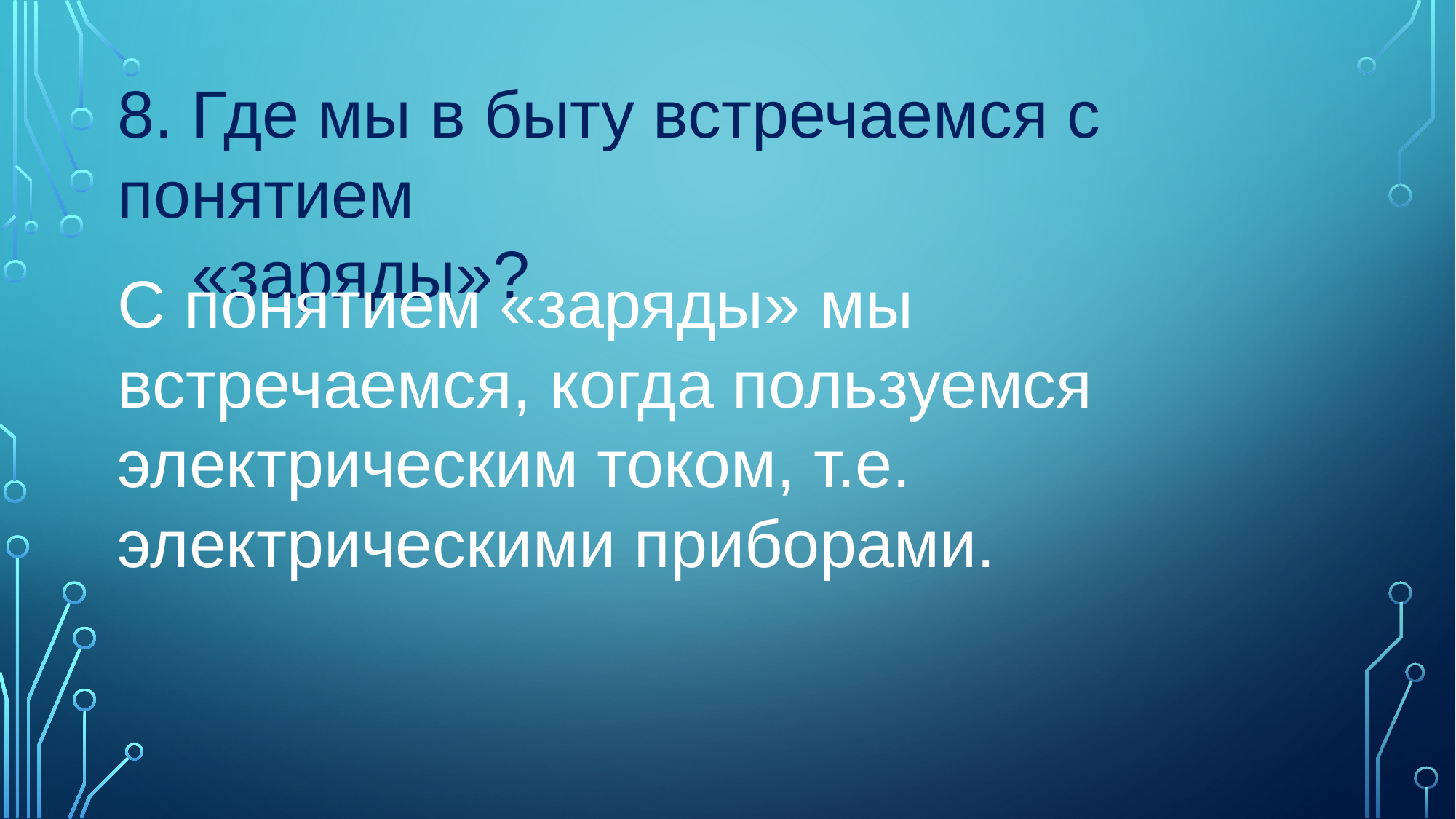

8. Где мы в быту встречаемся с понятием
    «заряды»?

С понятием «заряды» мы встречаемся, когда пользуемся электрическим током, т.е. электрическими приборами.